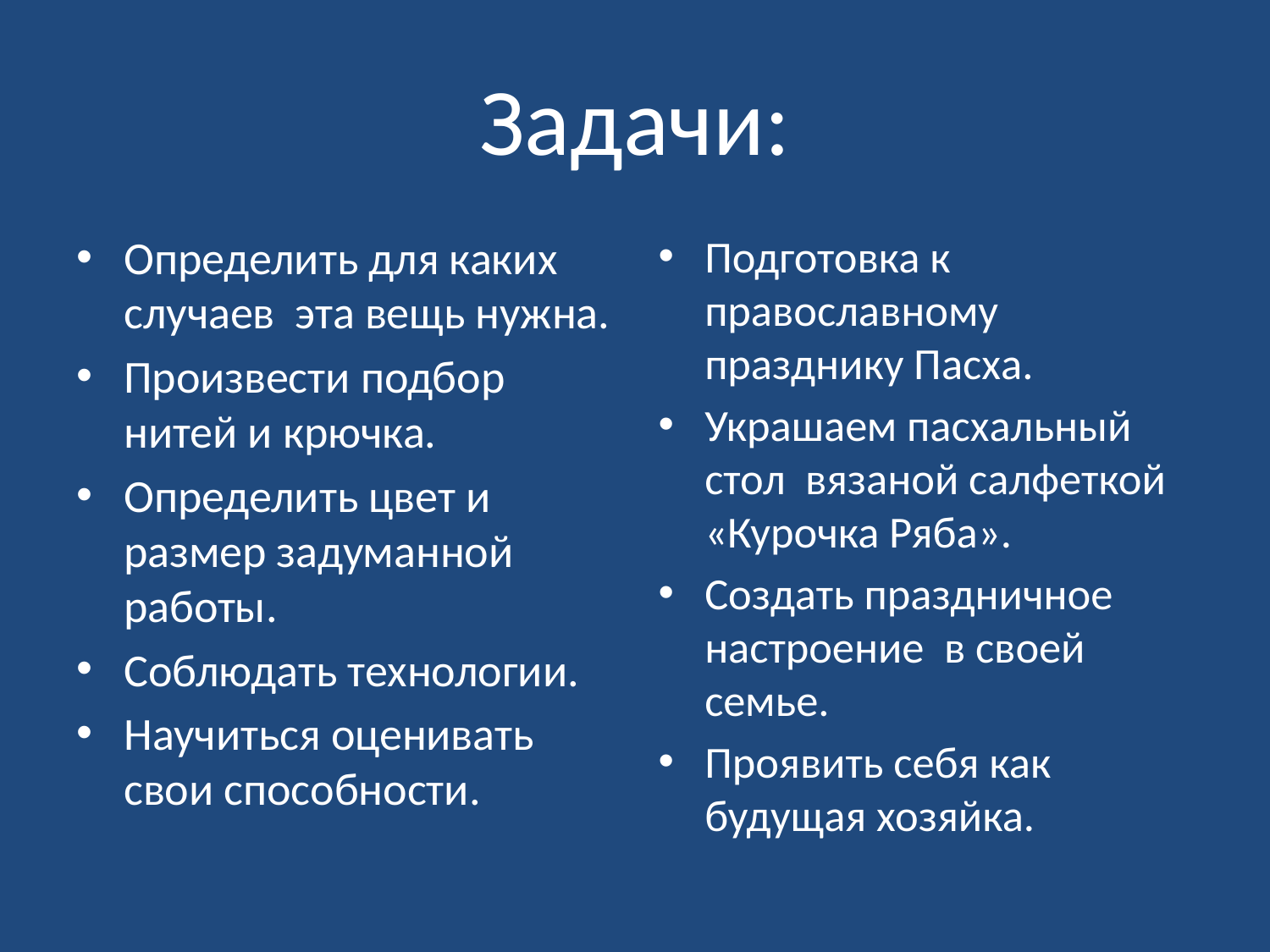

# Задачи:
Определить для каких случаев  эта вещь нужна.
Произвести подбор нитей и крючка.
Определить цвет и размер задуманной  работы.
Соблюдать технологии.
Научиться оценивать свои способности.
Подготовка к православному празднику Пасха.
Украшаем пасхальный стол  вязаной салфеткой «Курочка Ряба».
Создать праздничное настроение  в своей семье.
Проявить себя как будущая хозяйка.